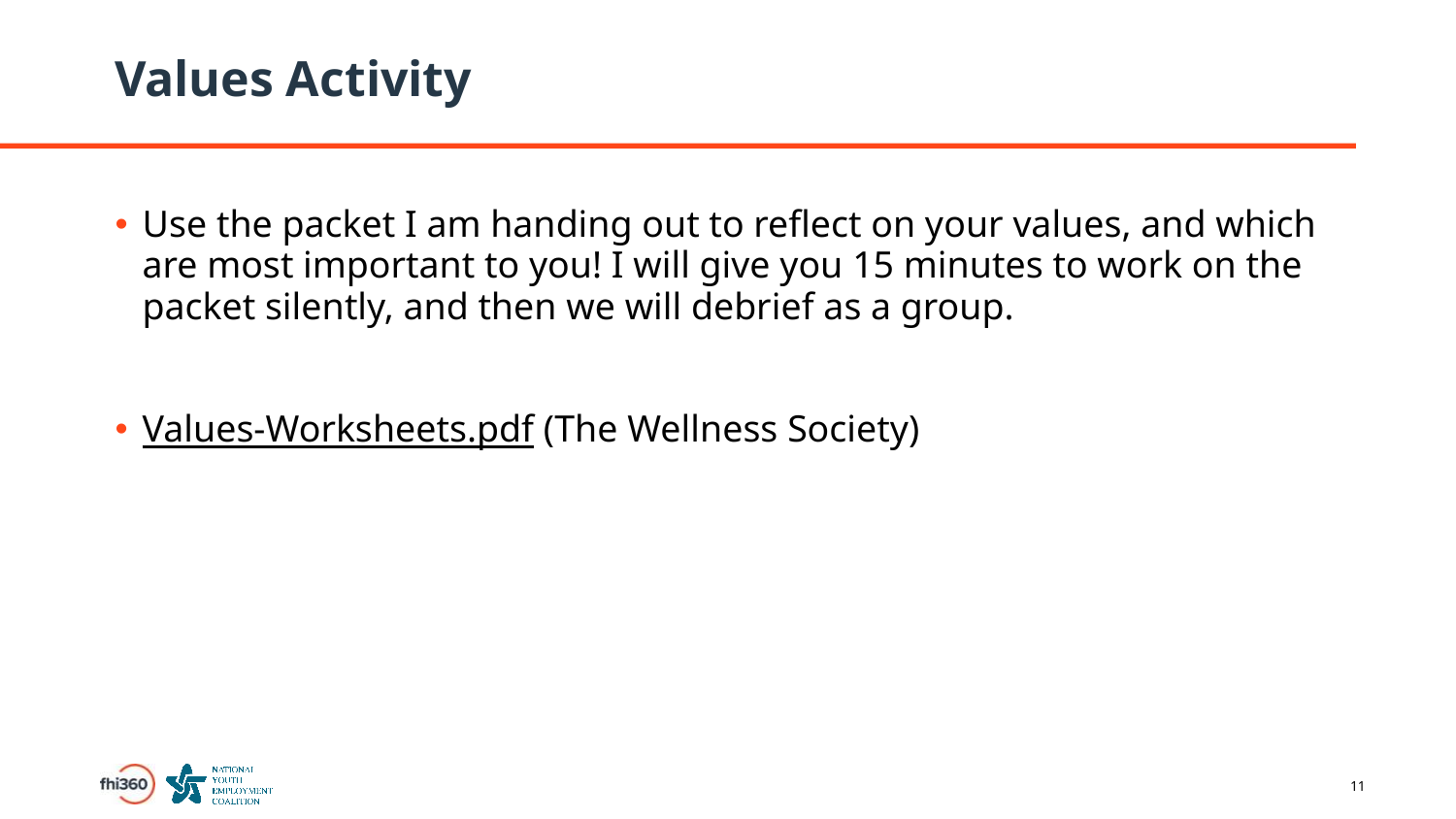

# Values Activity
Use the packet I am handing out to reflect on your values, and which are most important to you! I will give you 15 minutes to work on the packet silently, and then we will debrief as a group.

Values-Worksheets.pdf (The Wellness Society)